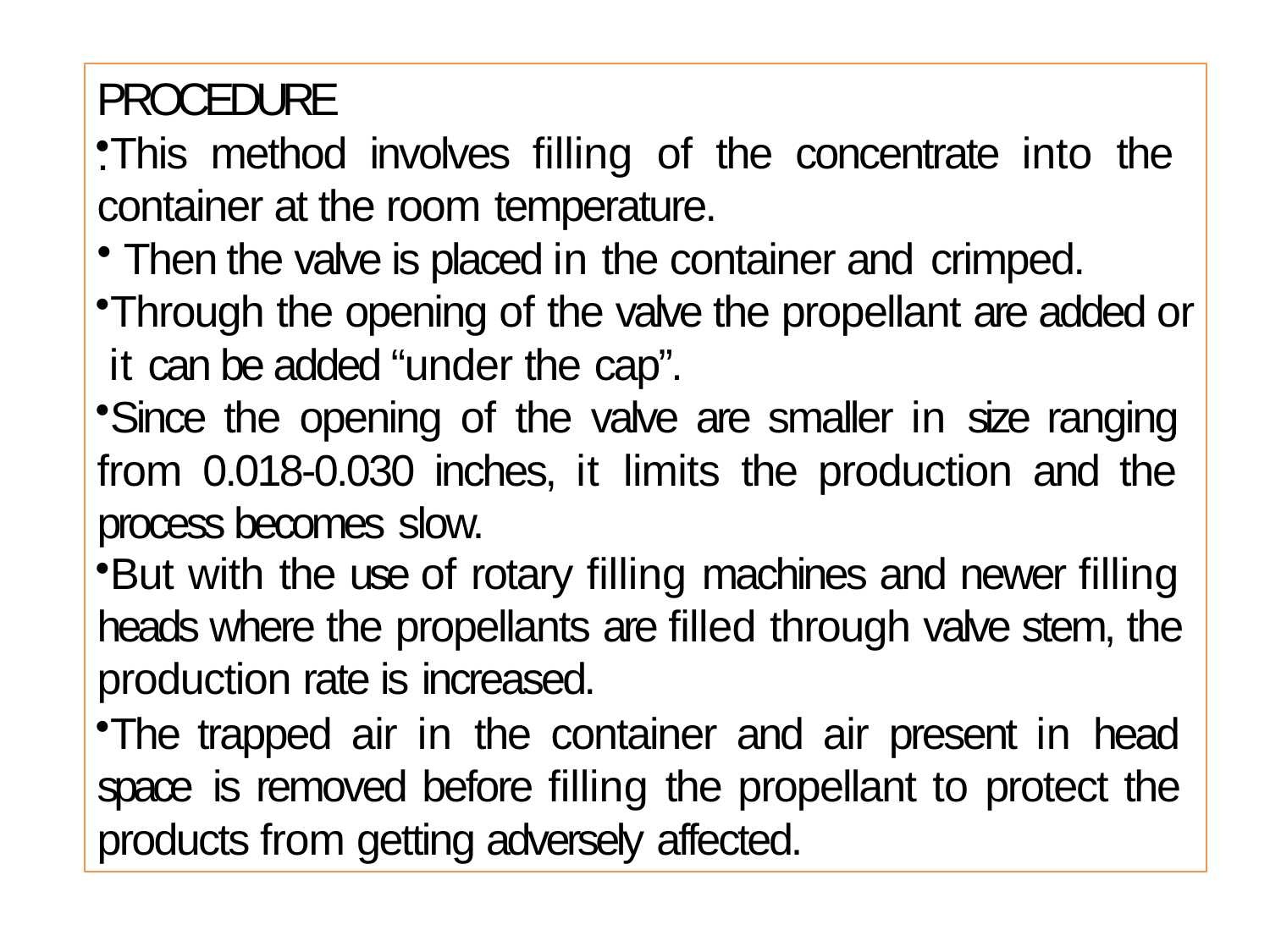

# PROCEDURE:
This method involves filling of the concentrate into the  container at the room temperature.
Then the valve is placed in the container and crimped.
Through the opening of the valve the propellant are added or  it can be added “under the cap”.
Since the opening of the valve are smaller in size ranging  from 0.018-0.030 inches, it limits the production and the  process becomes slow.
But with the use of rotary filling machines and newer filling  heads where the propellants are filled through valve stem, the  production rate is increased.
The trapped air in the container and air present in head  space is removed before filling the propellant to protect the  products from getting adversely affected.